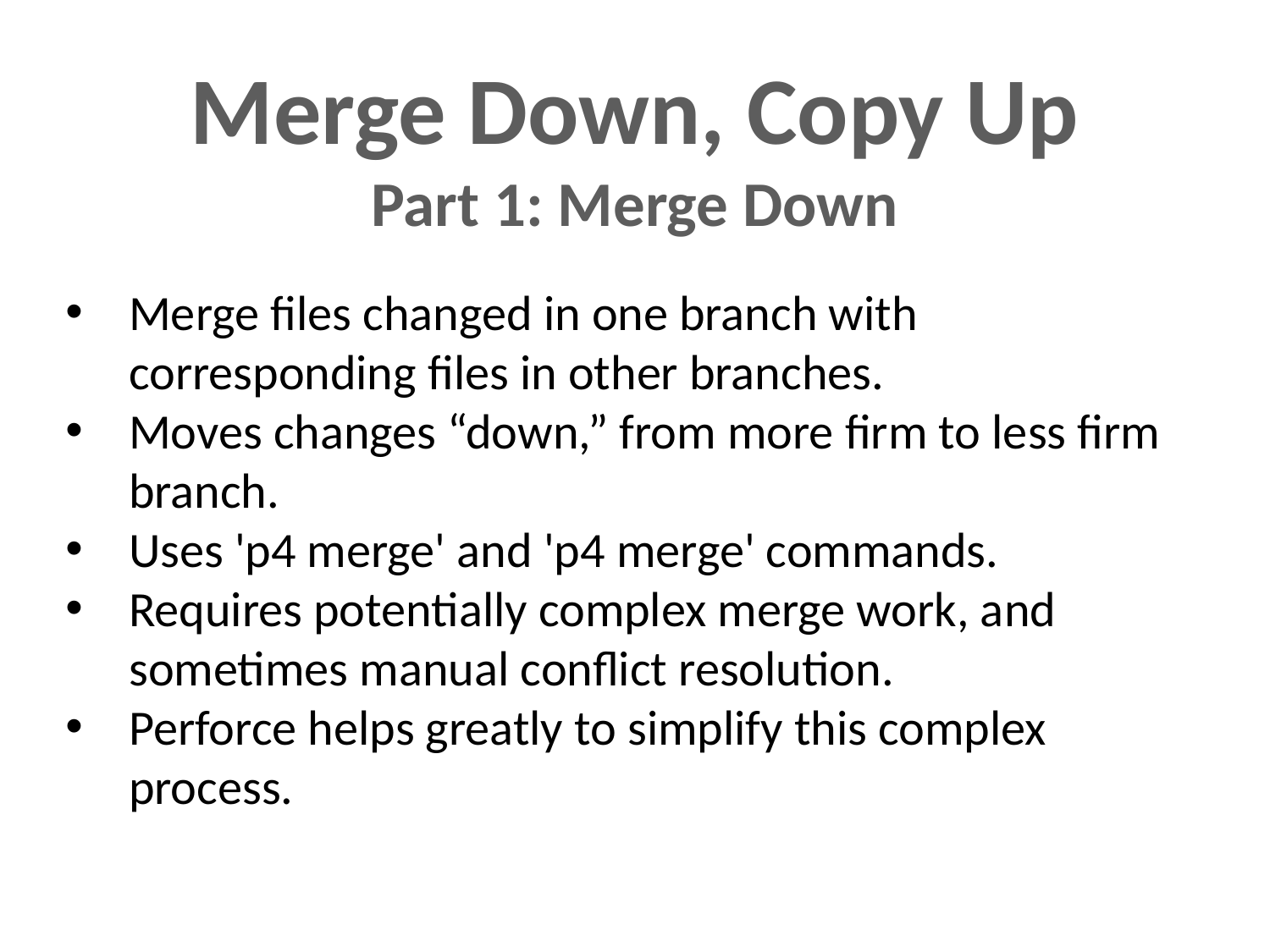

Merge Down, Copy Up
Part 1: Merge Down
Merge files changed in one branch with corresponding files in other branches.
Moves changes “down,” from more firm to less firm branch.
Uses 'p4 merge' and 'p4 merge' commands.
Requires potentially complex merge work, and sometimes manual conflict resolution.
Perforce helps greatly to simplify this complex process.